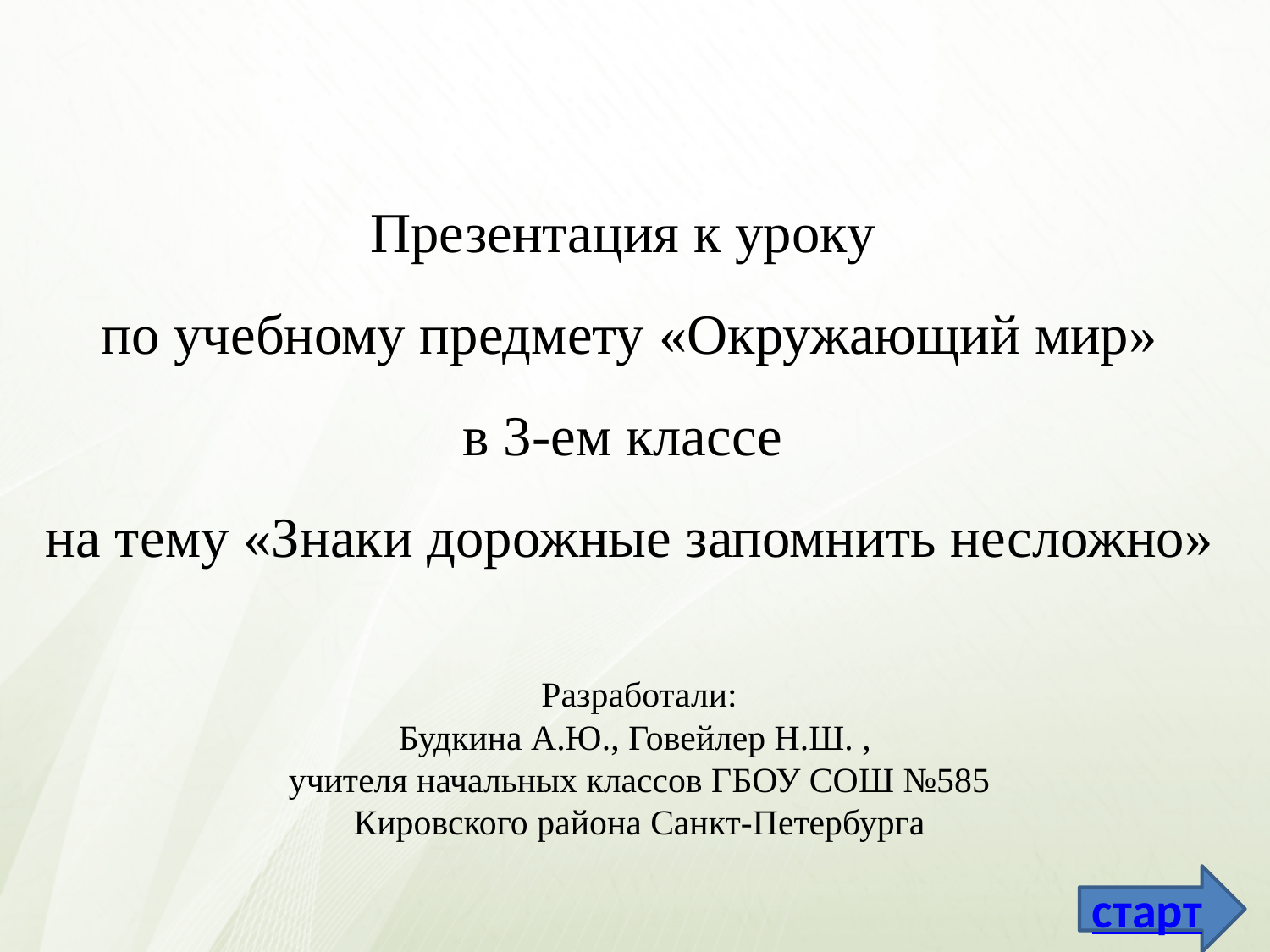

Презентация к уроку
по учебному предмету «Окружающий мир»
в 3-ем классе
на тему «Знаки дорожные запомнить несложно»
Разработали:
Будкина А.Ю., Говейлер Н.Ш. ,
учителя начальных классов ГБОУ СОШ №585 Кировского района Санкт-Петербурга

старт